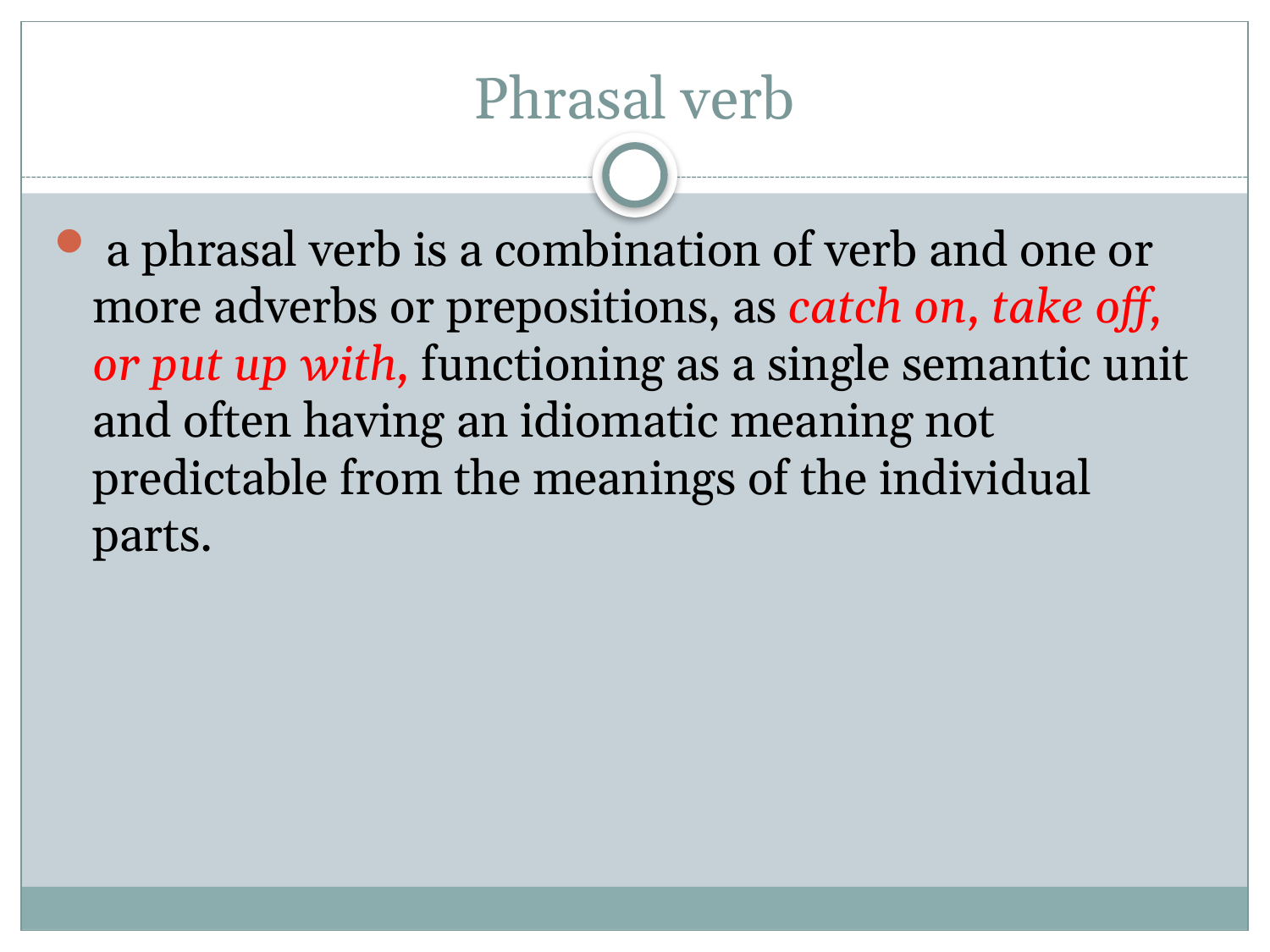

# Phrasal verb
 a phrasal verb is a combination of verb and one or more adverbs or prepositions, as catch on, take off, or put up with, functioning as a single semantic unit and often having an idiomatic meaning not predictable from the meanings of the individual parts.